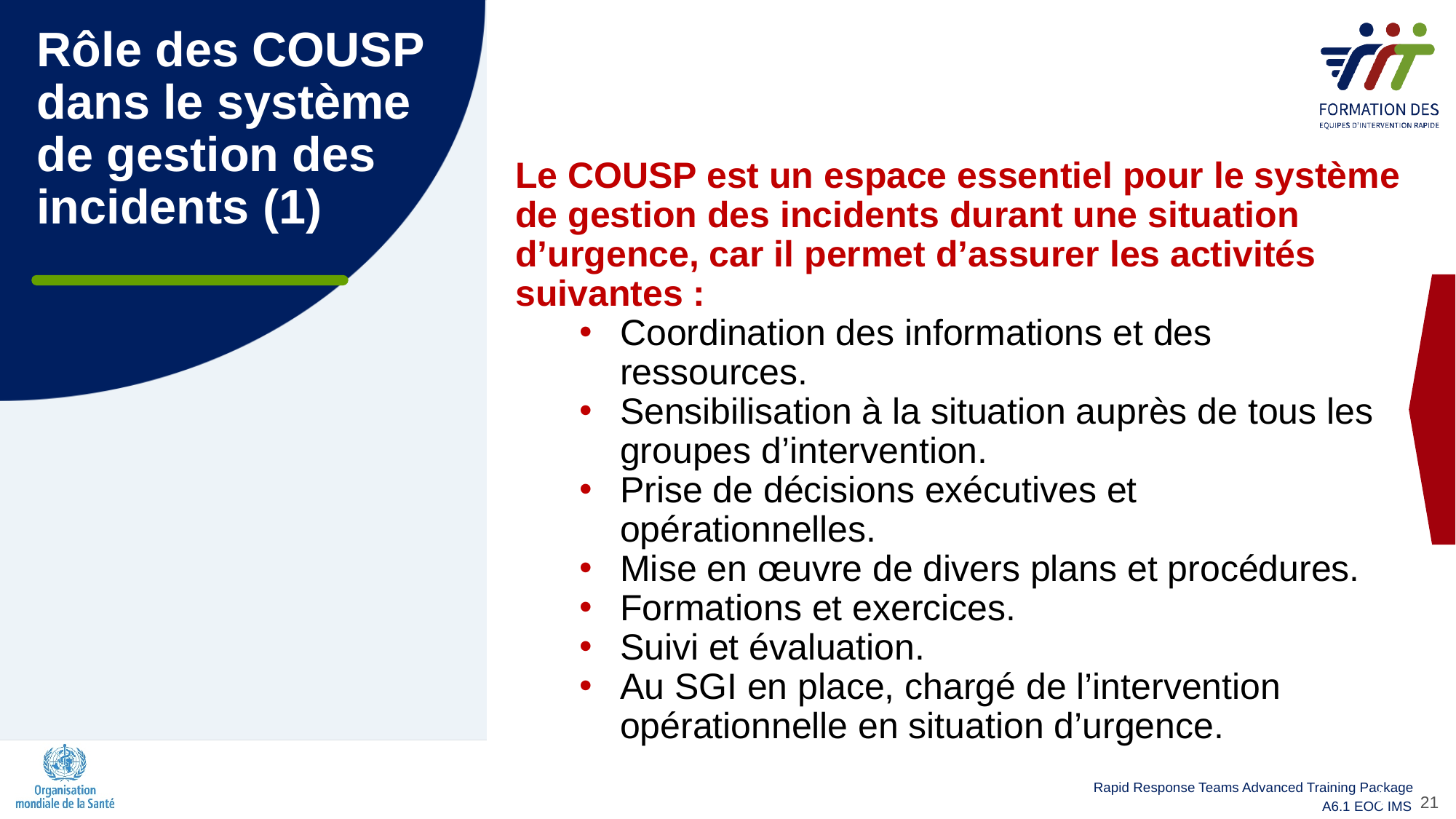

# Rôle des COUSP dans le système de gestion des incidents (1)
Le COUSP est un espace essentiel pour le système de gestion des incidents durant une situation d’urgence, car il permet d’assurer les activités suivantes :
Coordination des informations et des ressources.
Sensibilisation à la situation auprès de tous les groupes d’intervention.
Prise de décisions exécutives et opérationnelles.
Mise en œuvre de divers plans et procédures.
Formations et exercices.
Suivi et évaluation.
Au SGI en place, chargé de l’intervention opérationnelle en situation d’urgence.

21